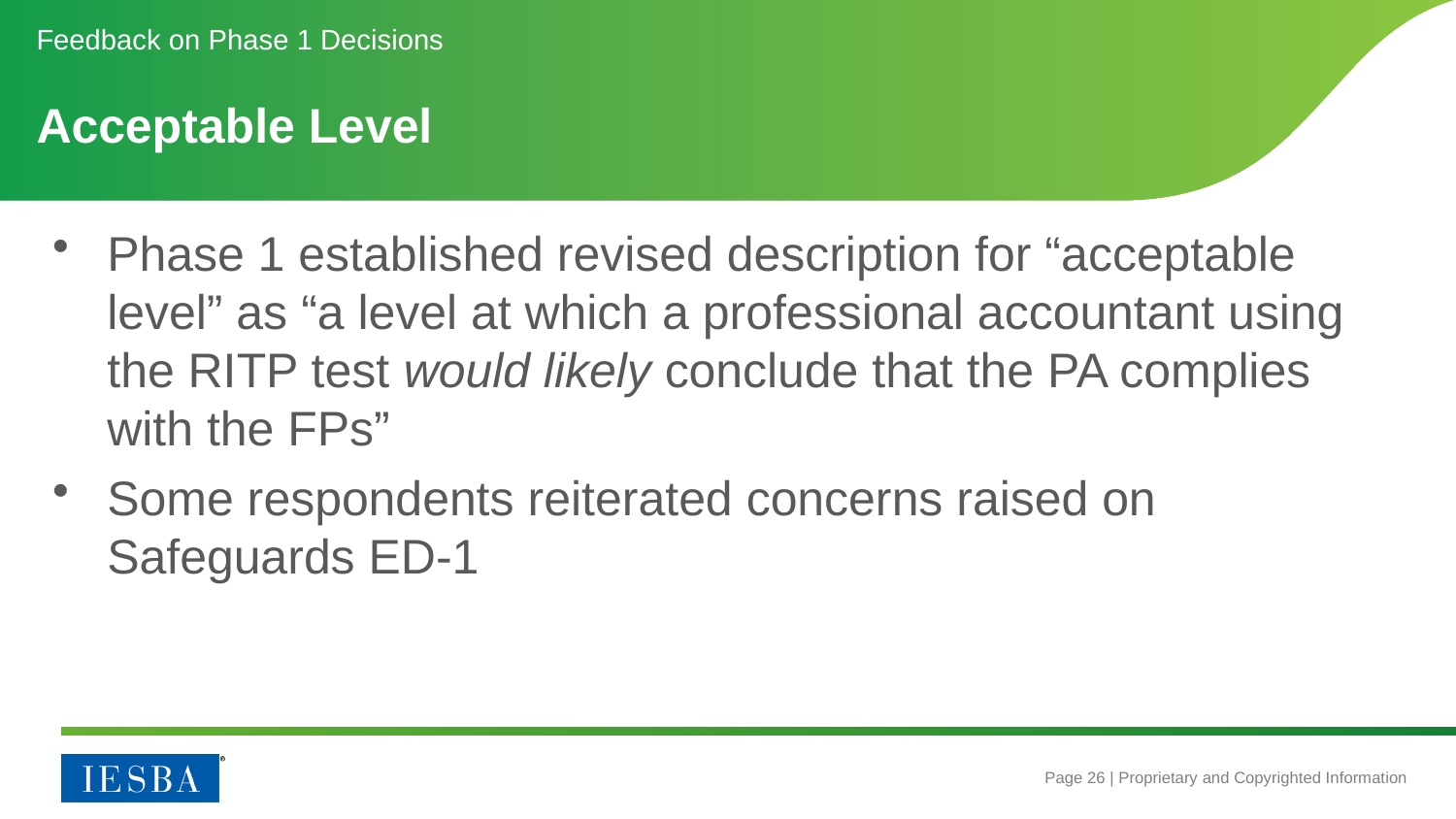

Feedback on Phase 1 Decisions
# Acceptable Level
Phase 1 established revised description for “acceptable level” as “a level at which a professional accountant using the RITP test would likely conclude that the PA complies with the FPs”
Some respondents reiterated concerns raised on Safeguards ED-1